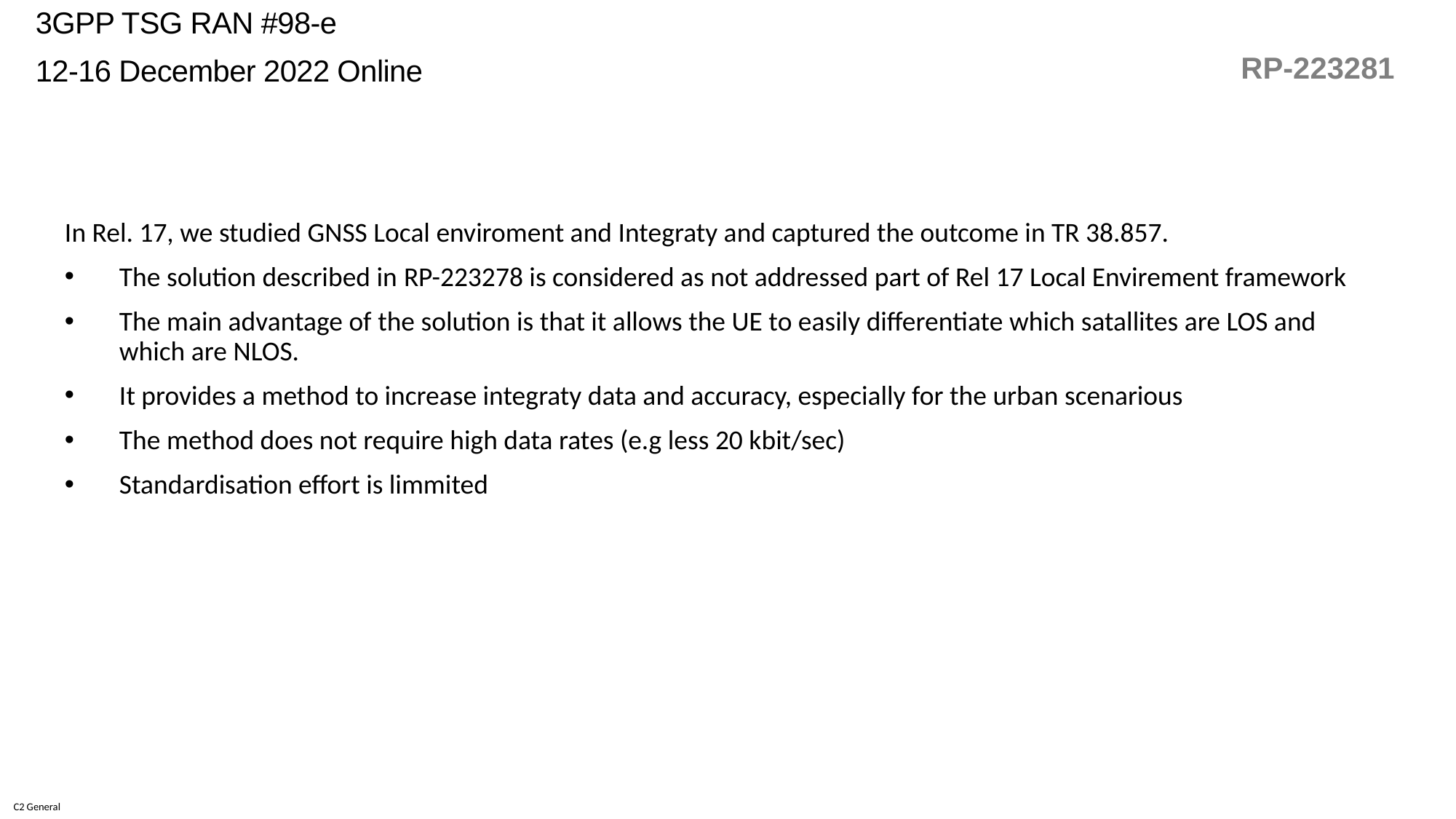

3GPP TSG RAN #98-e
12-16 December 2022 Online
RP-223281
In Rel. 17, we studied GNSS Local enviroment and Integraty and captured the outcome in TR 38.857.
The solution described in RP-223278 is considered as not addressed part of Rel 17 Local Envirement framework
The main advantage of the solution is that it allows the UE to easily differentiate which satallites are LOS and which are NLOS.
It provides a method to increase integraty data and accuracy, especially for the urban scenarious
The method does not require high data rates (e.g less 20 kbit/sec)
Standardisation effort is limmited